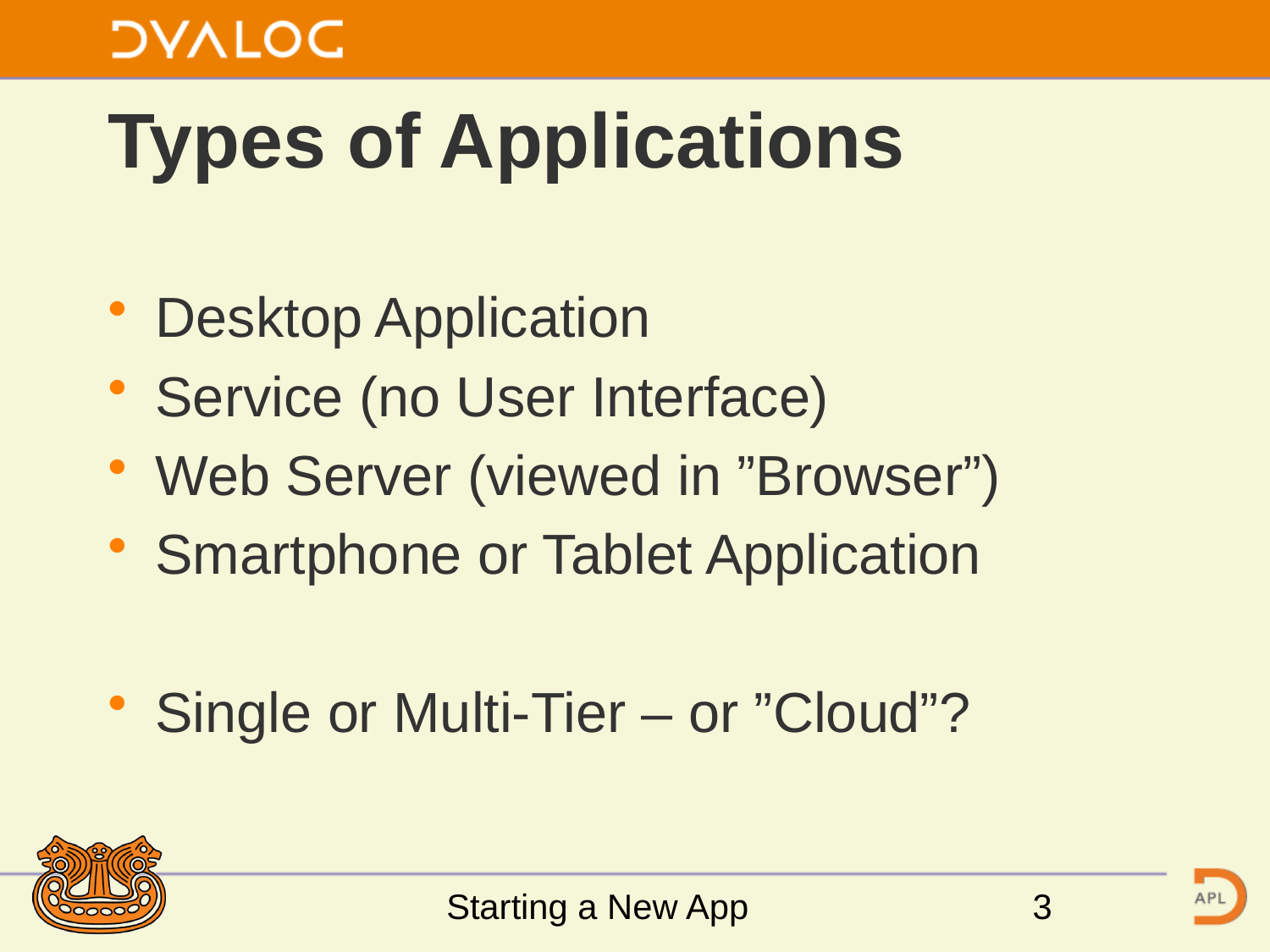

# Types of Applications
Desktop Application
Service (no User Interface)
Web Server (viewed in ”Browser”)
Smartphone or Tablet Application

Single or Multi-Tier – or ”Cloud”?

Starting a New App
3